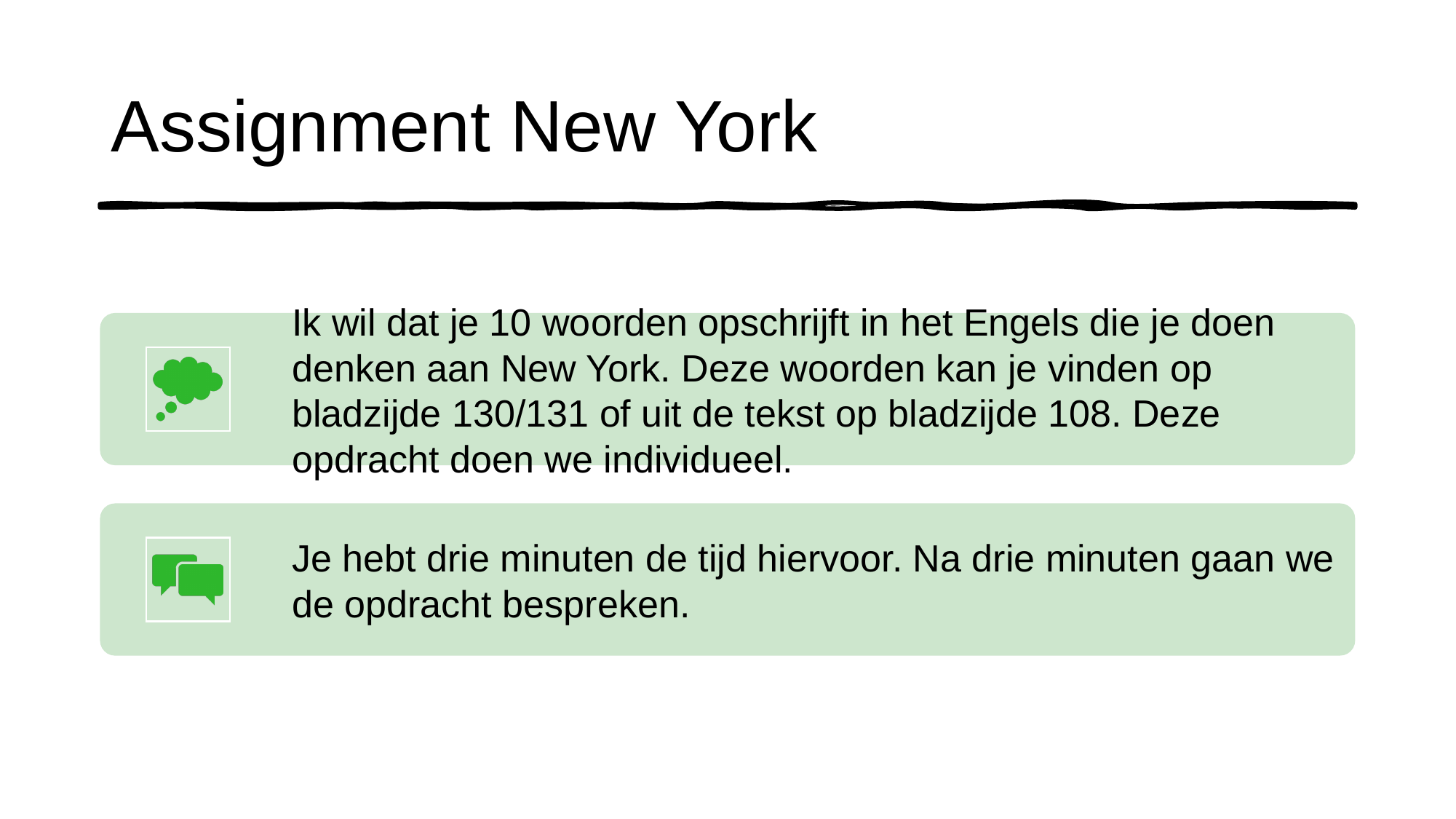

# Assignment New York
Ik wil dat je 10 woorden opschrijft in het Engels die je doen denken aan New York. Deze woorden kan je vinden op bladzijde 130/131 of uit de tekst op bladzijde 108. Deze opdracht doen we individueel.
Je hebt drie minuten de tijd hiervoor. Na drie minuten gaan we de opdracht bespreken.